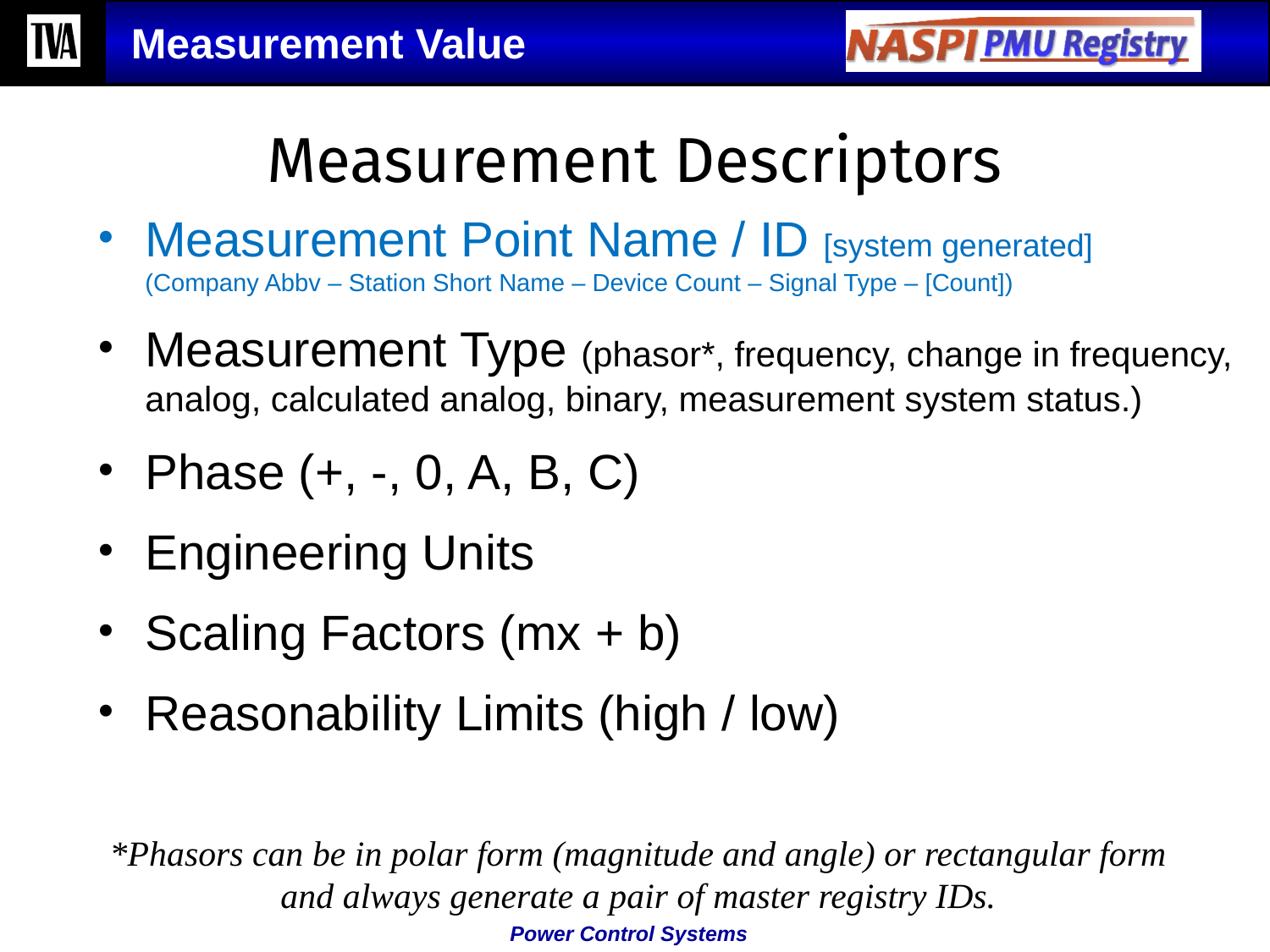

Measurement Value
# Measurement Descriptors
Measurement Point Name / ID [system generated]
(Company Abbv – Station Short Name – Device Count – Signal Type – [Count])
Measurement Type (phasor*, frequency, change in frequency, analog, calculated analog, binary, measurement system status.)
Phase (+, -, 0, A, B, C)
Engineering Units
Scaling Factors (mx + b)
Reasonability Limits (high / low)
*Phasors can be in polar form (magnitude and angle) or rectangular form
and always generate a pair of master registry IDs.